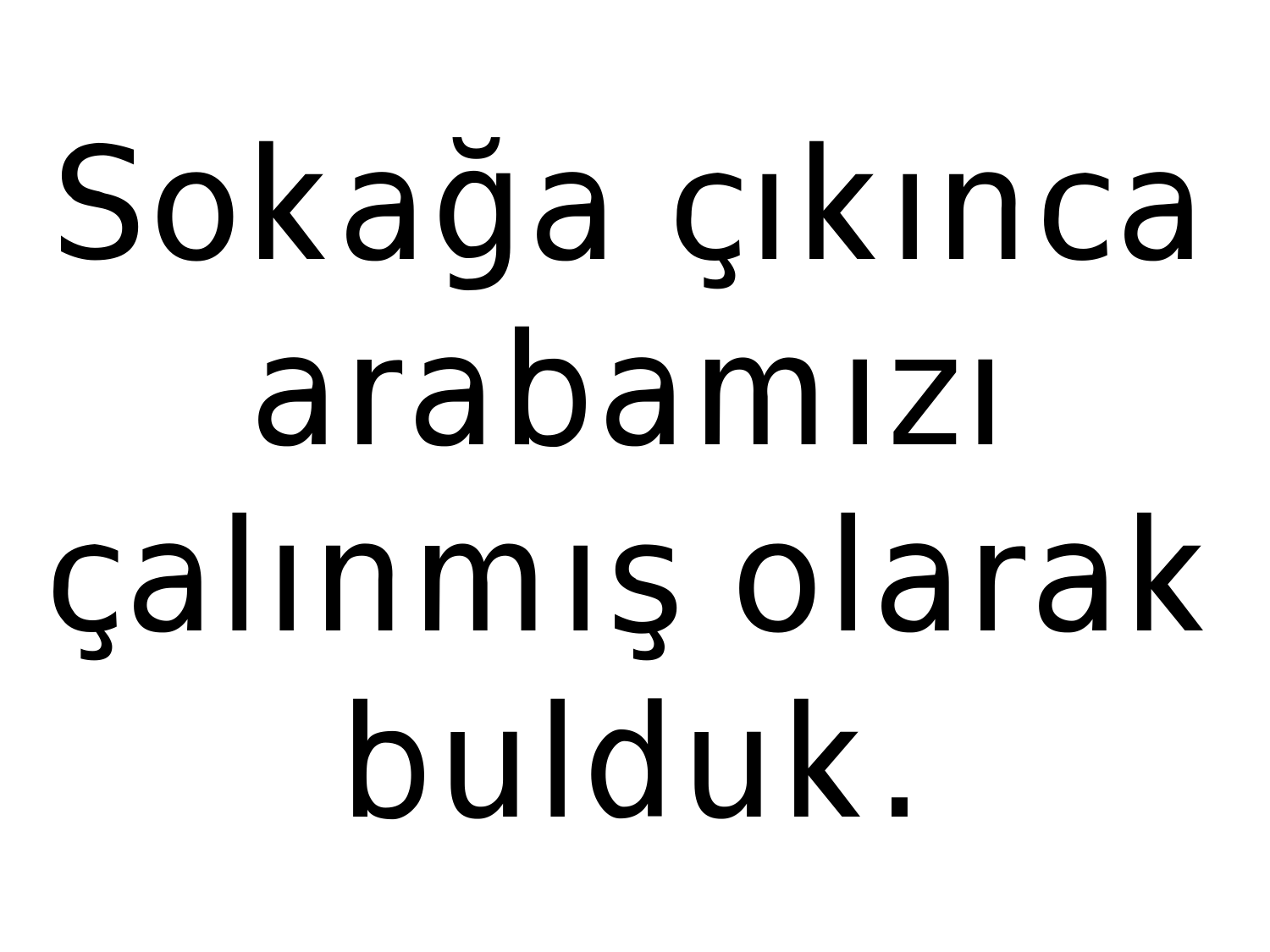

# Sokağa çıkınca arabamızı çalınmış olarak bulduk.